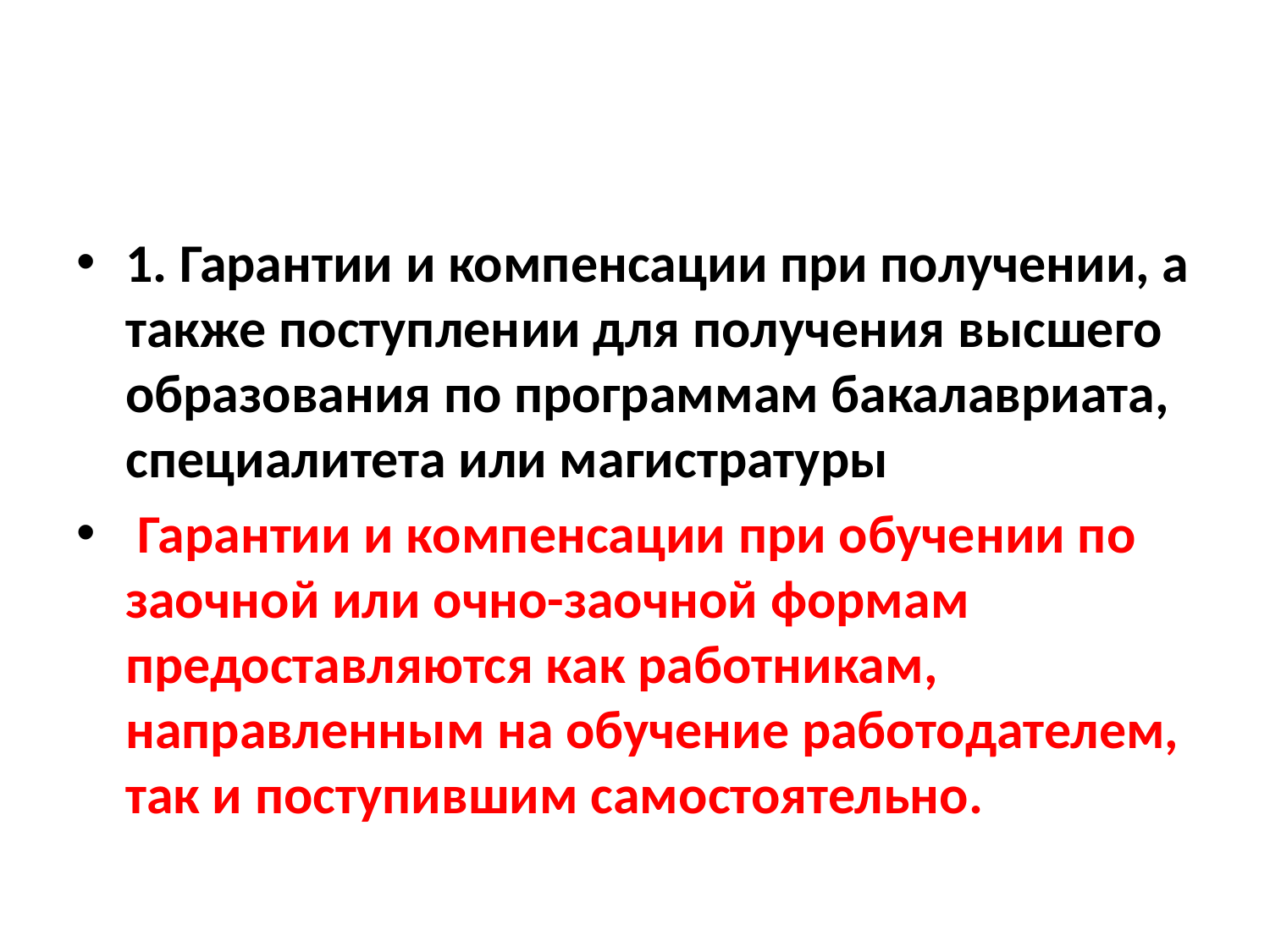

#
1. Гарантии и компенсации при получении, а также поступлении для получения высшего образования по программам бакалавриата, специалитета или магистратуры
 Гарантии и компенсации при обучении по заочной или очно-заочной формам предоставляются как работникам, направленным на обучение работодателем, так и поступившим самостоятельно.